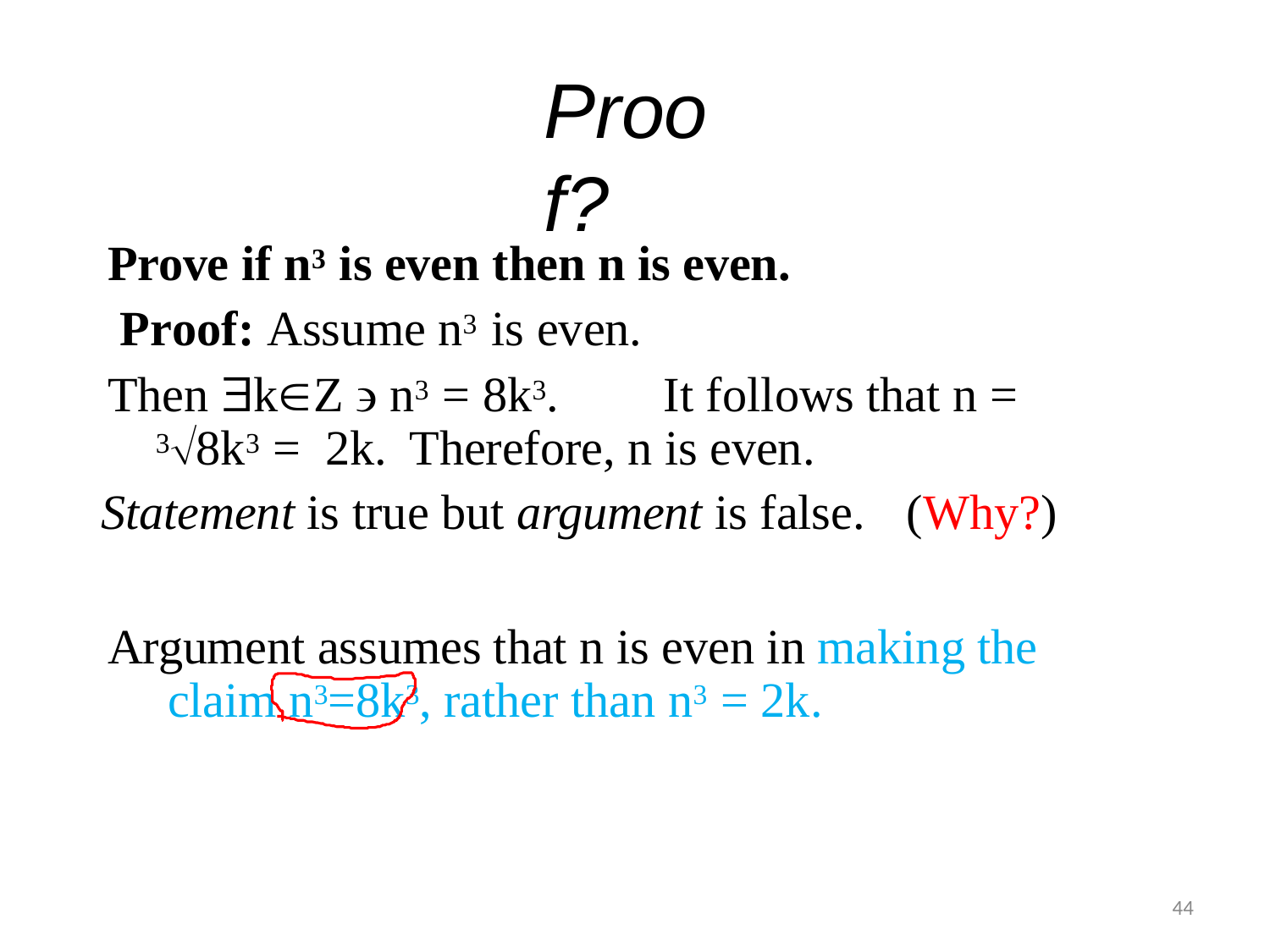

# Proof?
Prove if n3 is even then n is even.  Proof: Assume n3  is even.
Then ∃k∈Z ∋ n3 = 8k3.	It follows that n = 3√8k3 =  2k.	Therefore, n is even.
Statement is true but argument is false.	(Why?)

Argument assumes that n is even in making the  claim n3=8k3, rather than n3 = 2k.

44